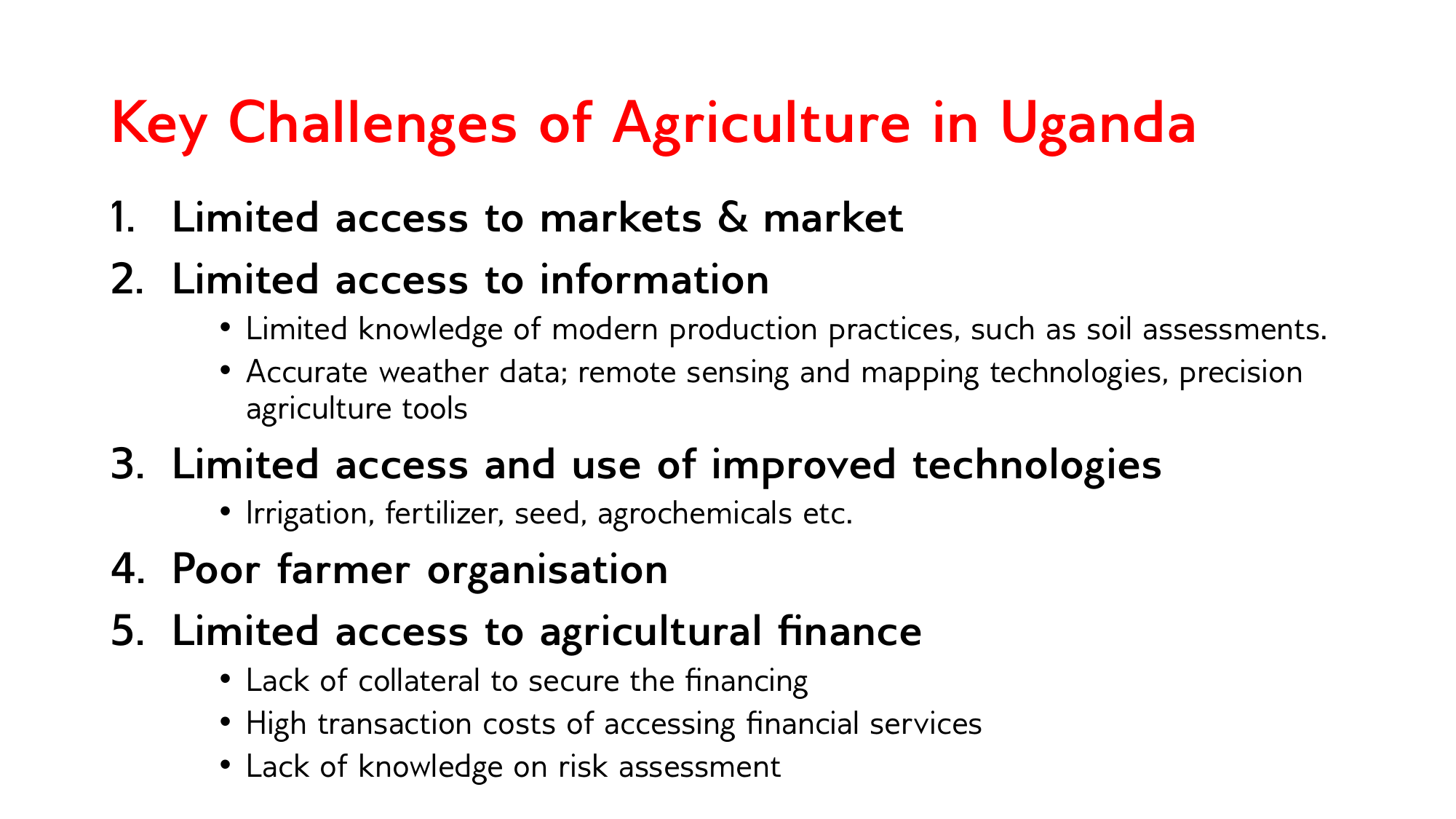

# Key Challenges of Agriculture in Uganda
Limited access to markets & market
Limited access to information
Limited knowledge of modern production practices, such as soil assessments.
Accurate weather data; remote sensing and mapping technologies, precision agriculture tools
Limited access and use of improved technologies
Irrigation, fertilizer, seed, agrochemicals etc.
Poor farmer organisation
Limited access to agricultural finance
Lack of collateral to secure the financing
High transaction costs of accessing financial services
Lack of knowledge on risk assessment